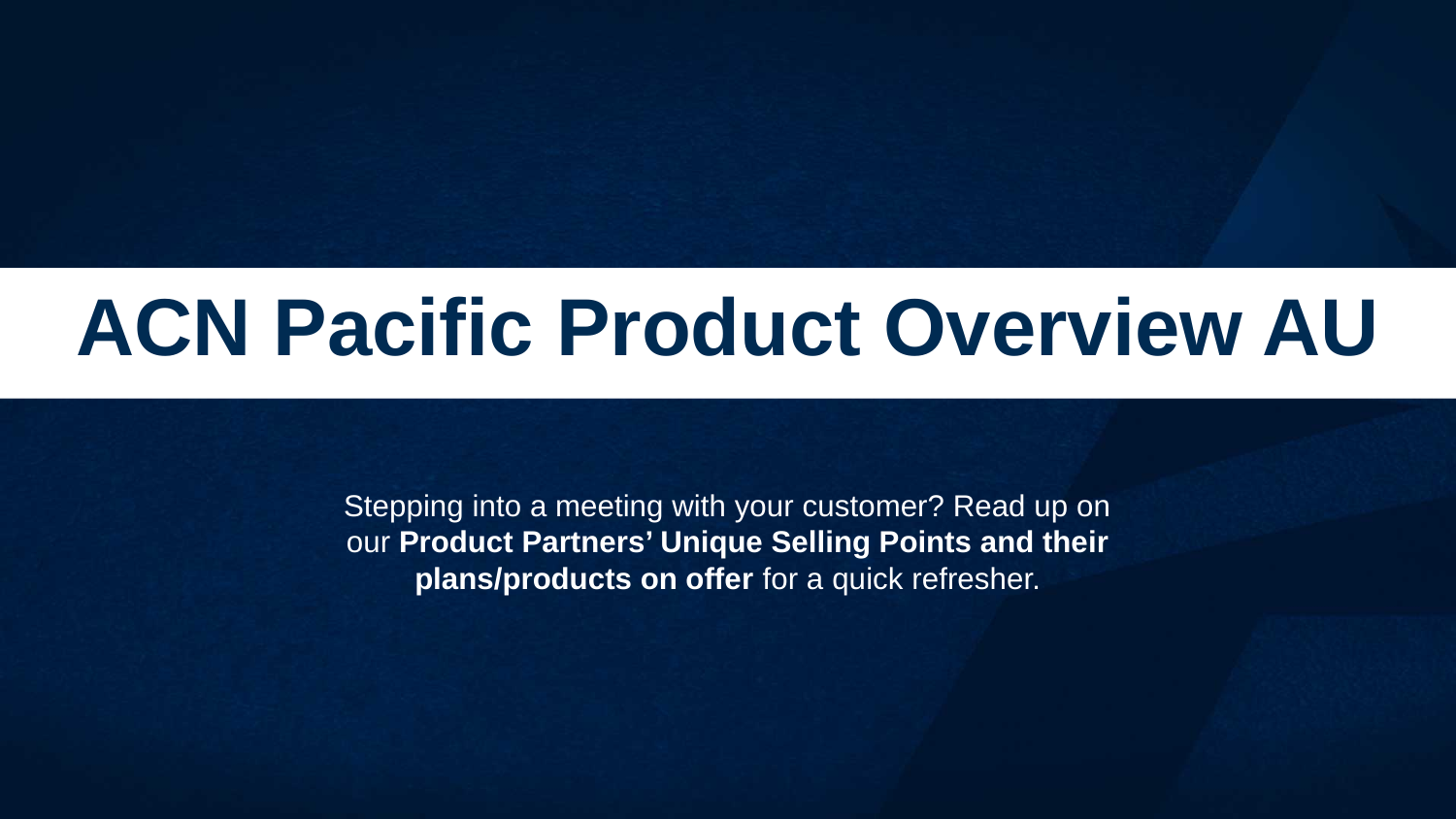

# ACN Pacific Product Overview AU
Stepping into a meeting with your customer? Read up on our Product Partners’ Unique Selling Points and their plans/products on offer for a quick refresher.